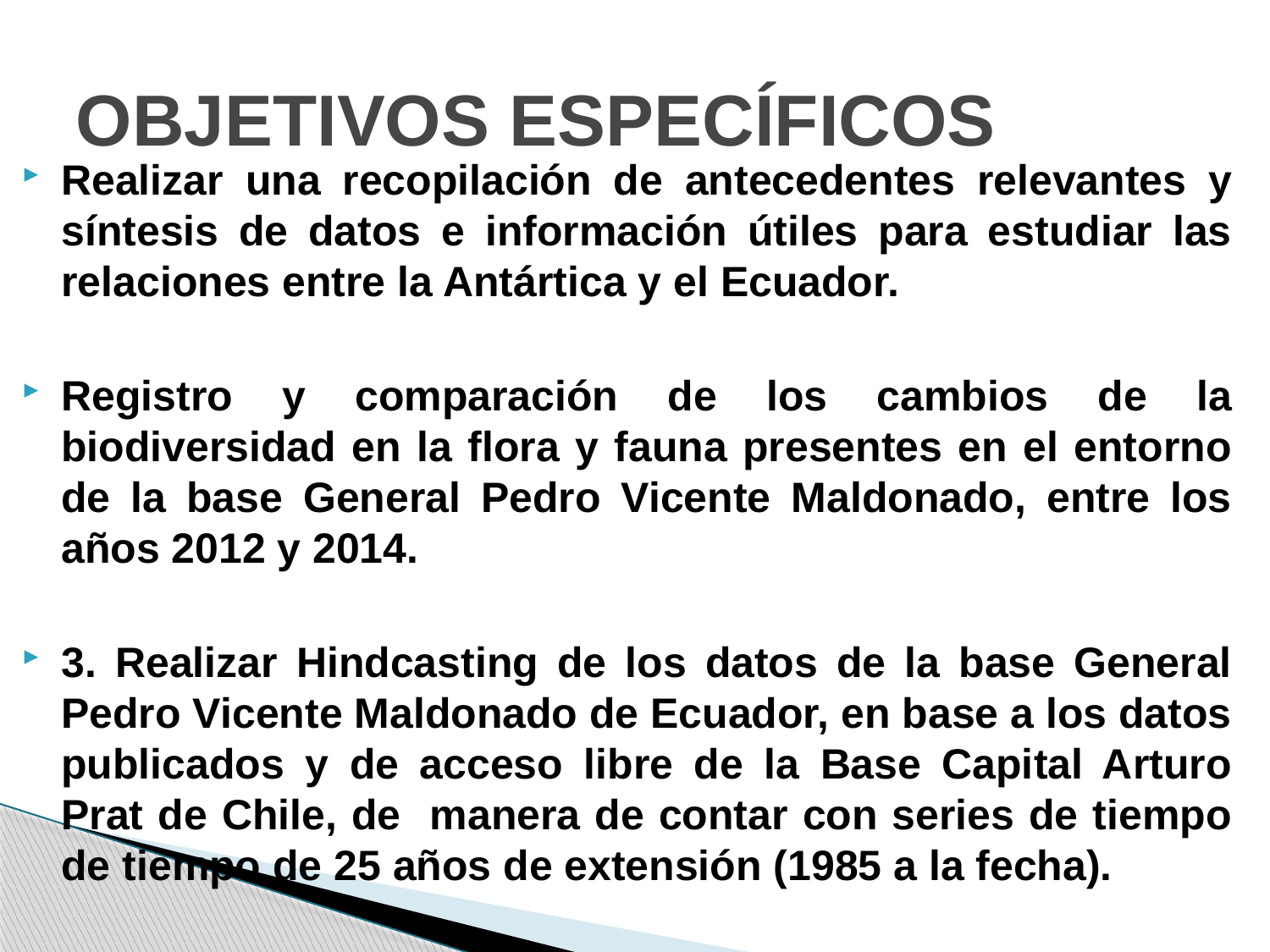

# OBJETIVOS ESPECÍFICOS
Realizar una recopilación de antecedentes relevantes y síntesis de datos e información útiles para estudiar las relaciones entre la Antártica y el Ecuador.

Registro y comparación de los cambios de la biodiversidad en la flora y fauna presentes en el entorno de la base General Pedro Vicente Maldonado, entre los años 2012 y 2014.

3. Realizar Hindcasting de los datos de la base General Pedro Vicente Maldonado de Ecuador, en base a los datos publicados y de acceso libre de la Base Capital Arturo Prat de Chile, de  manera de contar con series de tiempo de tiempo de 25 años de extensión (1985 a la fecha).